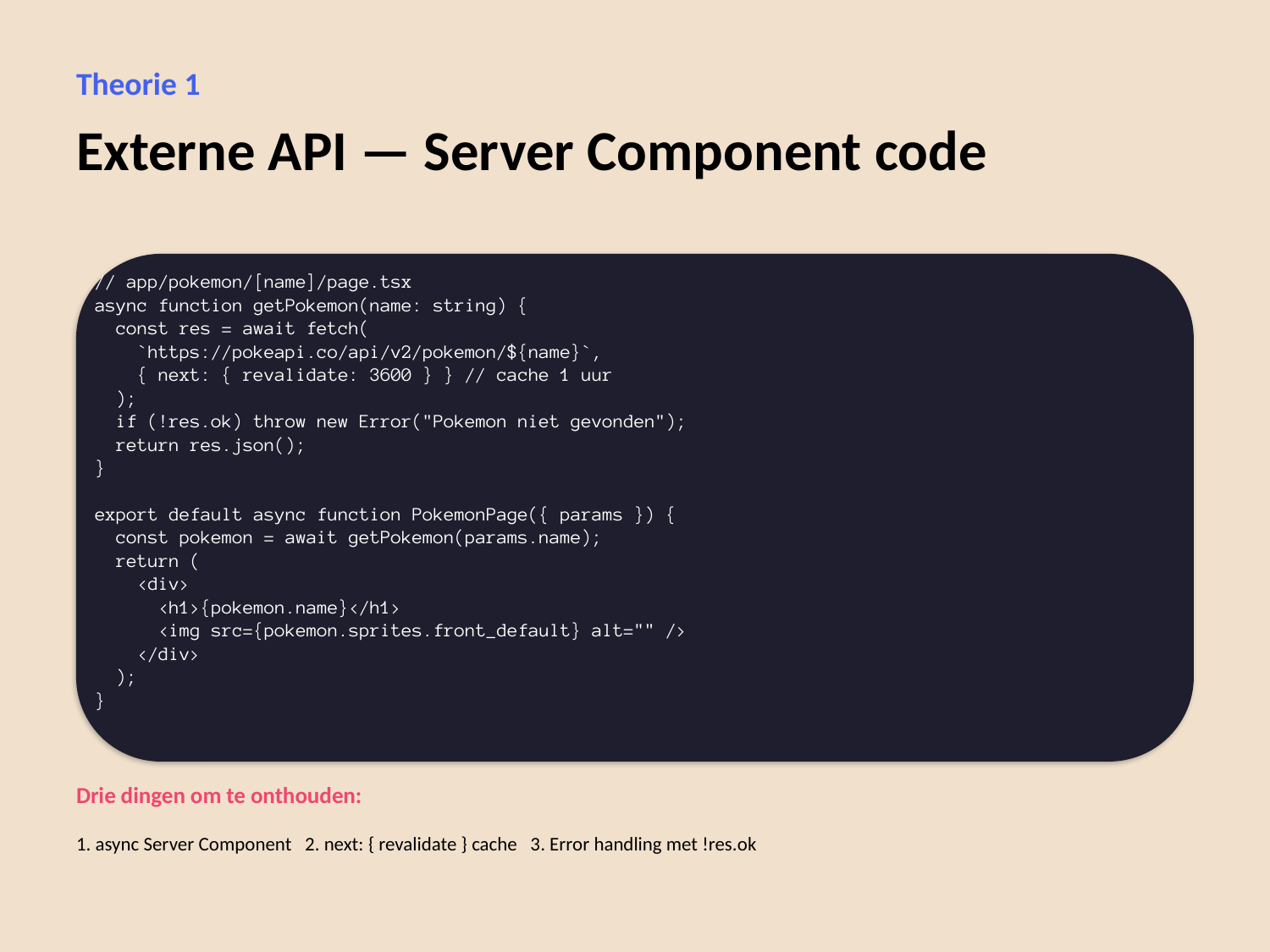

Theorie 1
Externe API — Server Component code

// app/pokemon/[name]/page.tsx
async function getPokemon(name: string) {
  const res = await fetch(
    `https://pokeapi.co/api/v2/pokemon/${name}`,
    { next: { revalidate: 3600 } } // cache 1 uur
  );
  if (!res.ok) throw new Error("Pokemon niet gevonden");
  return res.json();
}

export default async function PokemonPage({ params }) {
  const pokemon = await getPokemon(params.name);
  return (
    <div>
      <h1>{pokemon.name}</h1>
      <img src={pokemon.sprites.front_default} alt="" />
    </div>
  );
}
Drie dingen om te onthouden:
1. async Server Component   2. next: { revalidate } cache   3. Error handling met !res.ok